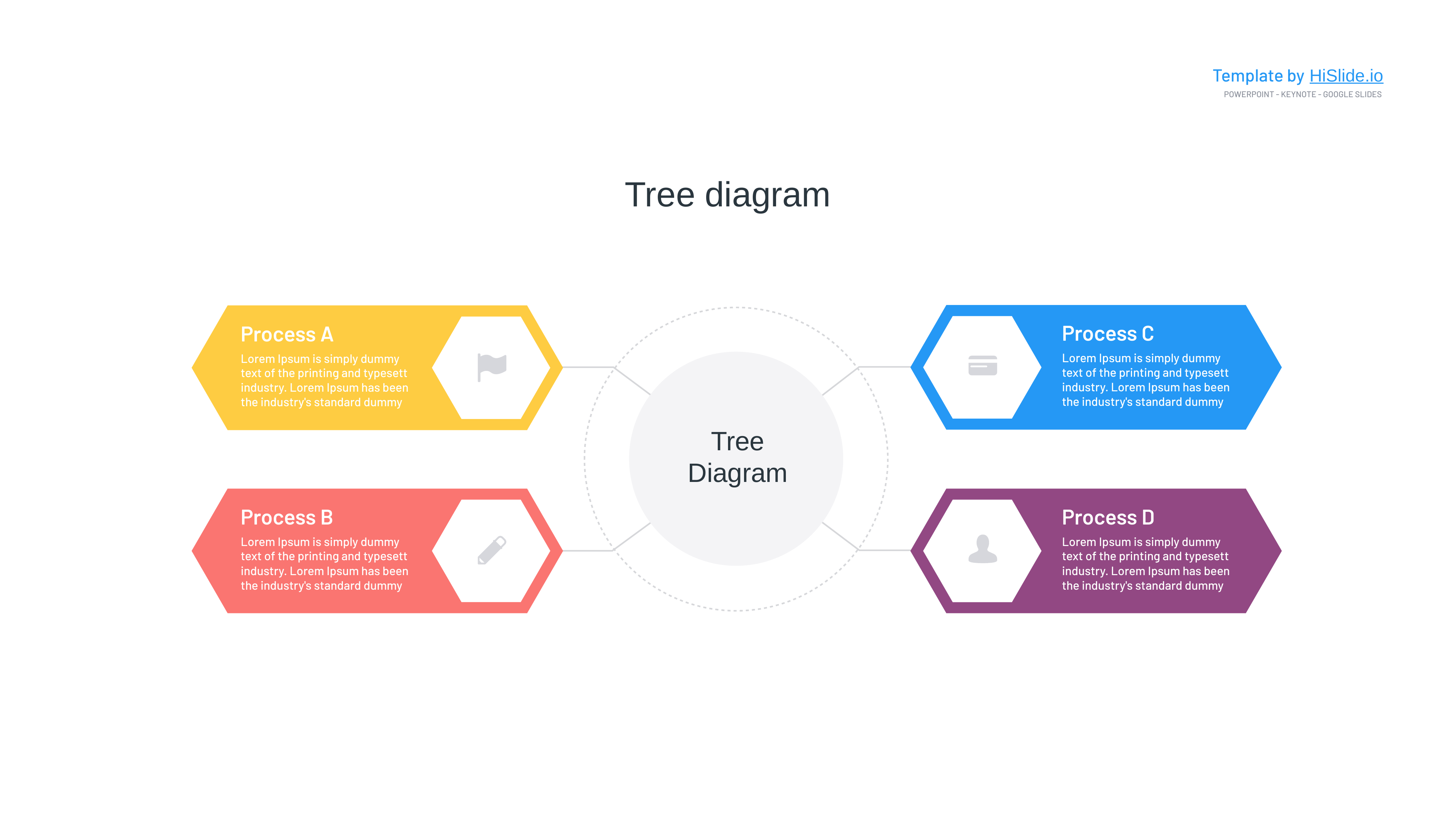

Template by HiSlide.io
PowerPoint - Keynote - Google Slides
Tree diagram

Process C
Process A
Lorem Ipsum is simply dummy text of the printing and typesett industry. Lorem Ipsum has been the industry's standard dummy
Lorem Ipsum is simply dummy text of the printing and typesett industry. Lorem Ipsum has been the industry's standard dummy

Tree
Diagram

Process B
Lorem Ipsum is simply dummy text of the printing and typesett industry. Lorem Ipsum has been the industry's standard dummy
Process D
Lorem Ipsum is simply dummy text of the printing and typesett industry. Lorem Ipsum has been the industry's standard dummy